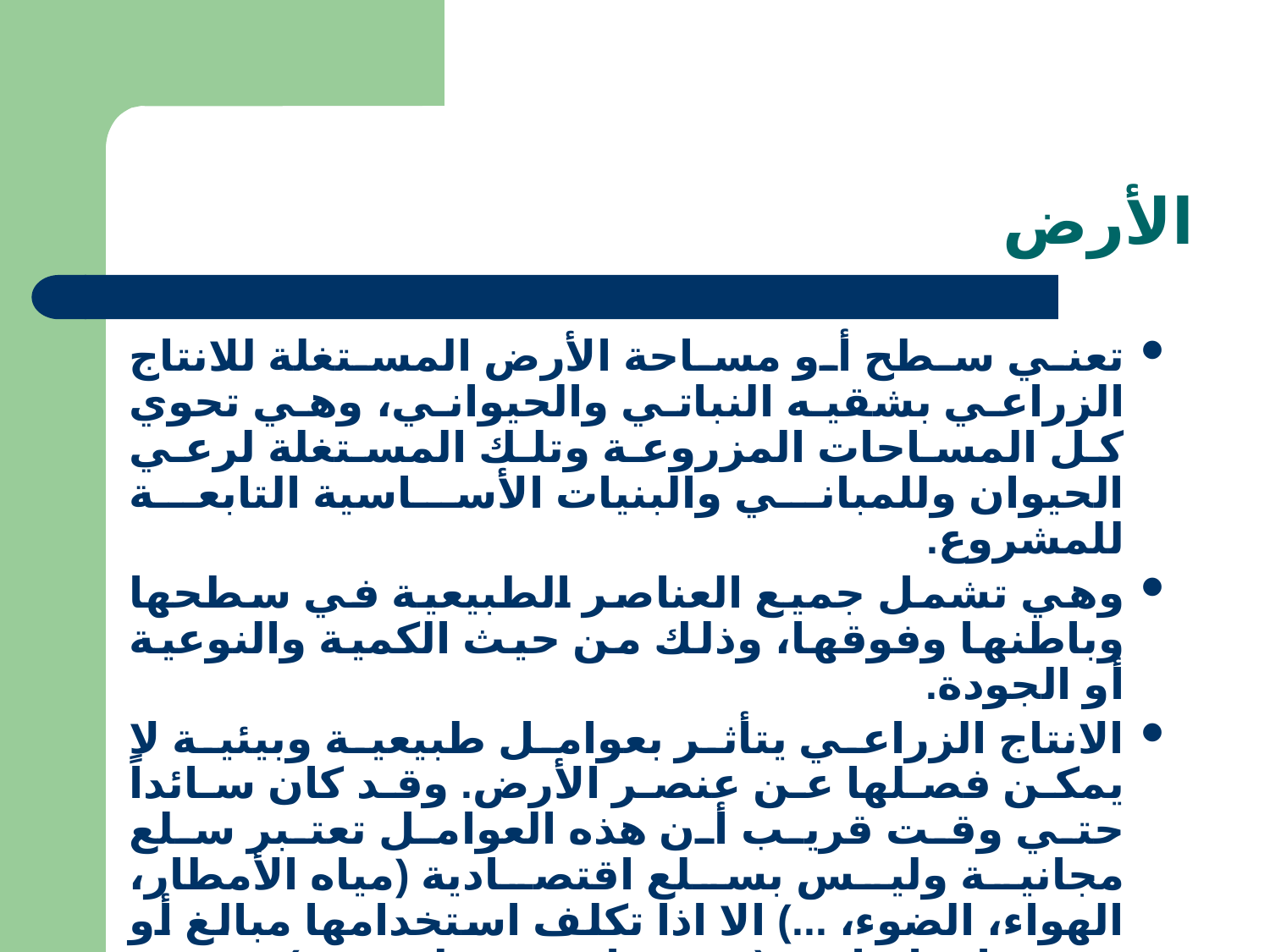

# الأرض
تعني سطح أو مساحة الأرض المستغلة للانتاج الزراعي بشقيه النباتي والحيواني، وهي تحوي كل المساحات المزروعة وتلك المستغلة لرعي الحيوان وللمباني والبنيات الأساسية التابعة للمشروع.
وهي تشمل جميع العناصر الطبيعية في سطحها وباطنها وفوقها، وذلك من حيث الكمية والنوعية أو الجودة.
الانتاج الزراعي يتأثر بعوامل طبيعية وبيئية لا يمكن فصلها عن عنصر الأرض. وقد كان سائداً حتي وقت قريب أن هذه العوامل تعتبر سلع مجانية وليس بسلع اقتصادية (مياه الأمطار، الهواء، الضوء، ...) الا اذا تكلف استخدامها مبالغ أو مجهودات اضافية (ري صناعي، تنظيف، ...).